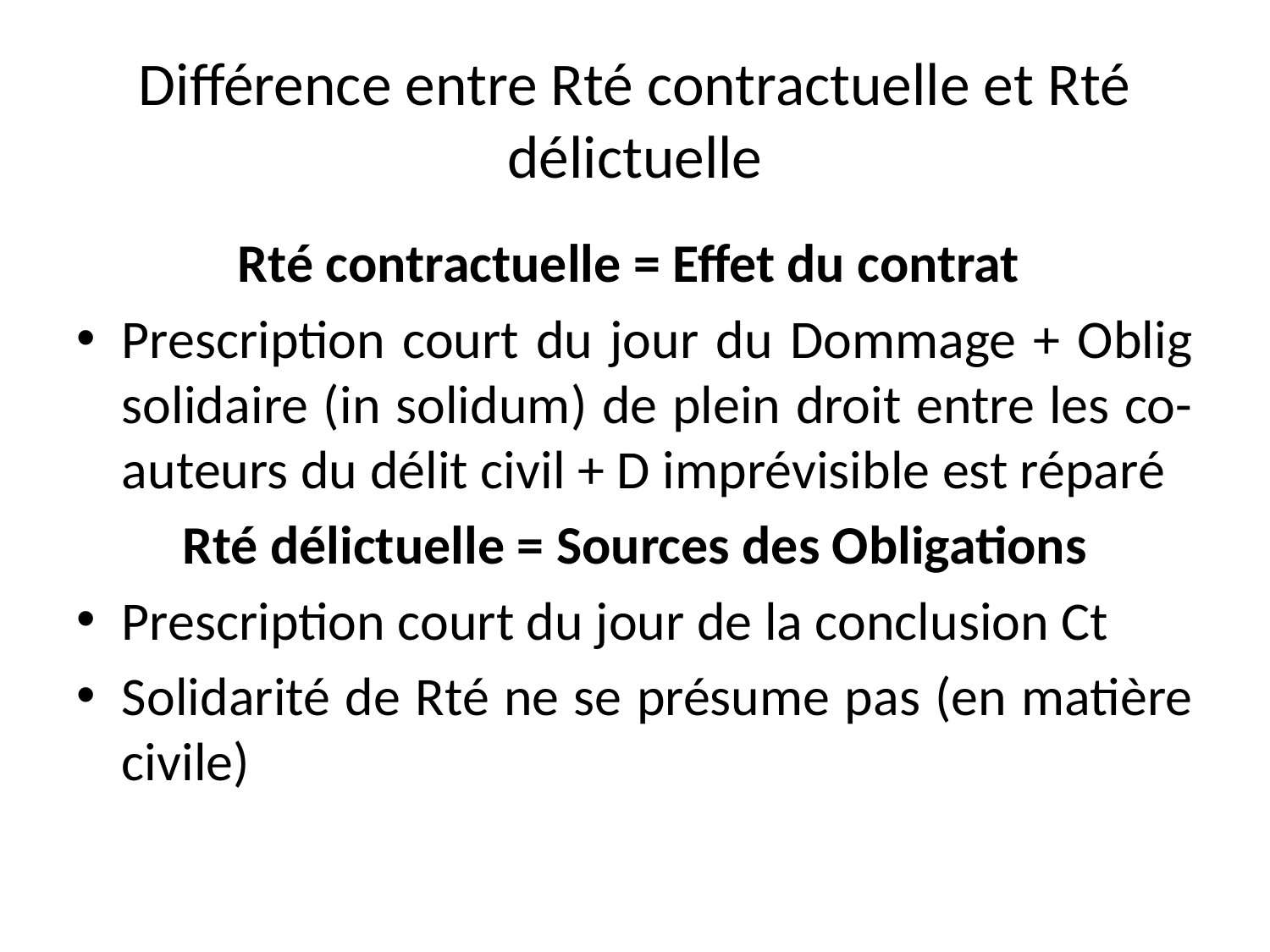

# Différence entre Rté contractuelle et Rté délictuelle
Rté contractuelle = Effet du contrat
Prescription court du jour du Dommage + Oblig solidaire (in solidum) de plein droit entre les co-auteurs du délit civil + D imprévisible est réparé
Rté délictuelle = Sources des Obligations
Prescription court du jour de la conclusion Ct
Solidarité de Rté ne se présume pas (en matière civile)